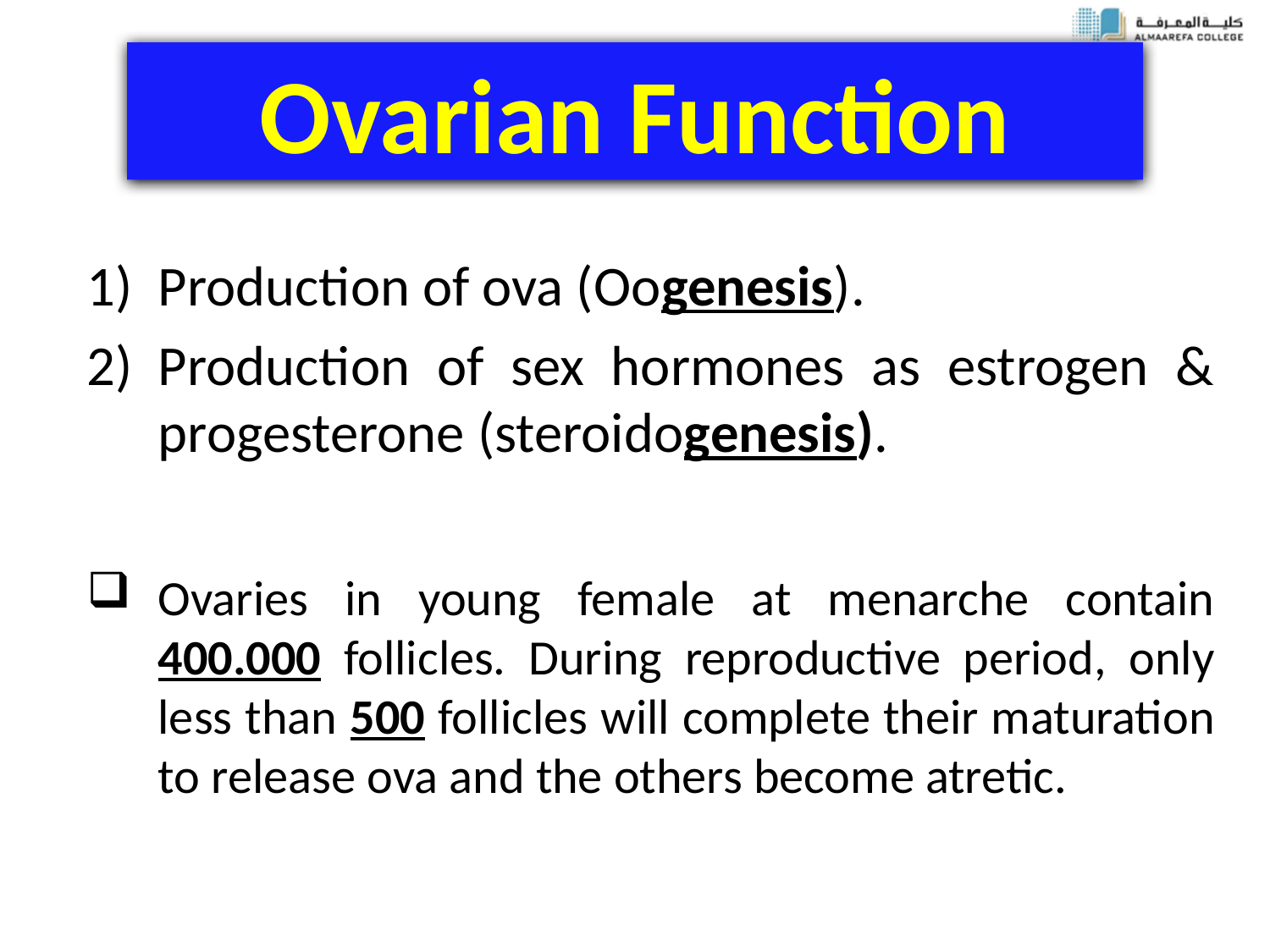

# Ovarian Function
Production of ova (Oogenesis).
Production of sex hormones as estrogen & progesterone (steroidogenesis).

Ovaries in young female at menarche contain 400.000 follicles. During reproductive period, only less than 500 follicles will complete their maturation to release ova and the others become atretic.